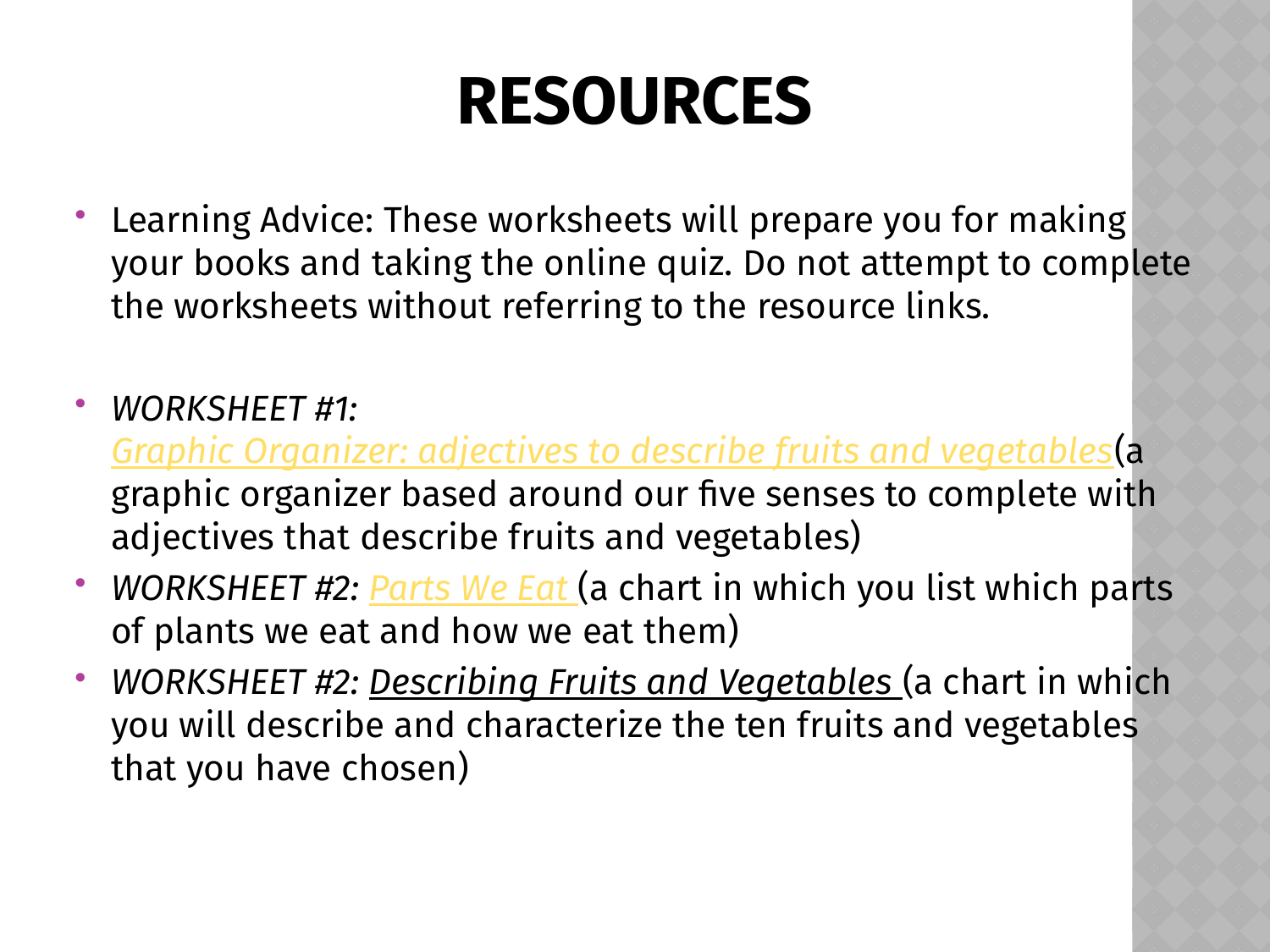

# Resources
Learning Advice: These worksheets will prepare you for making your books and taking the online quiz. Do not attempt to complete the worksheets without referring to the resource links.

WORKSHEET #1: Graphic Organizer: adjectives to describe fruits and vegetables
(a graphic organizer based around our five senses to complete with adjectives that describe fruits and vegetables)
WORKSHEET #2: Parts We Eat (a chart in which you list which parts of plants we eat and how we eat them)
WORKSHEET #2: Describing Fruits and Vegetables (a chart in which you will describe and characterize the ten fruits and vegetables that you have chosen)